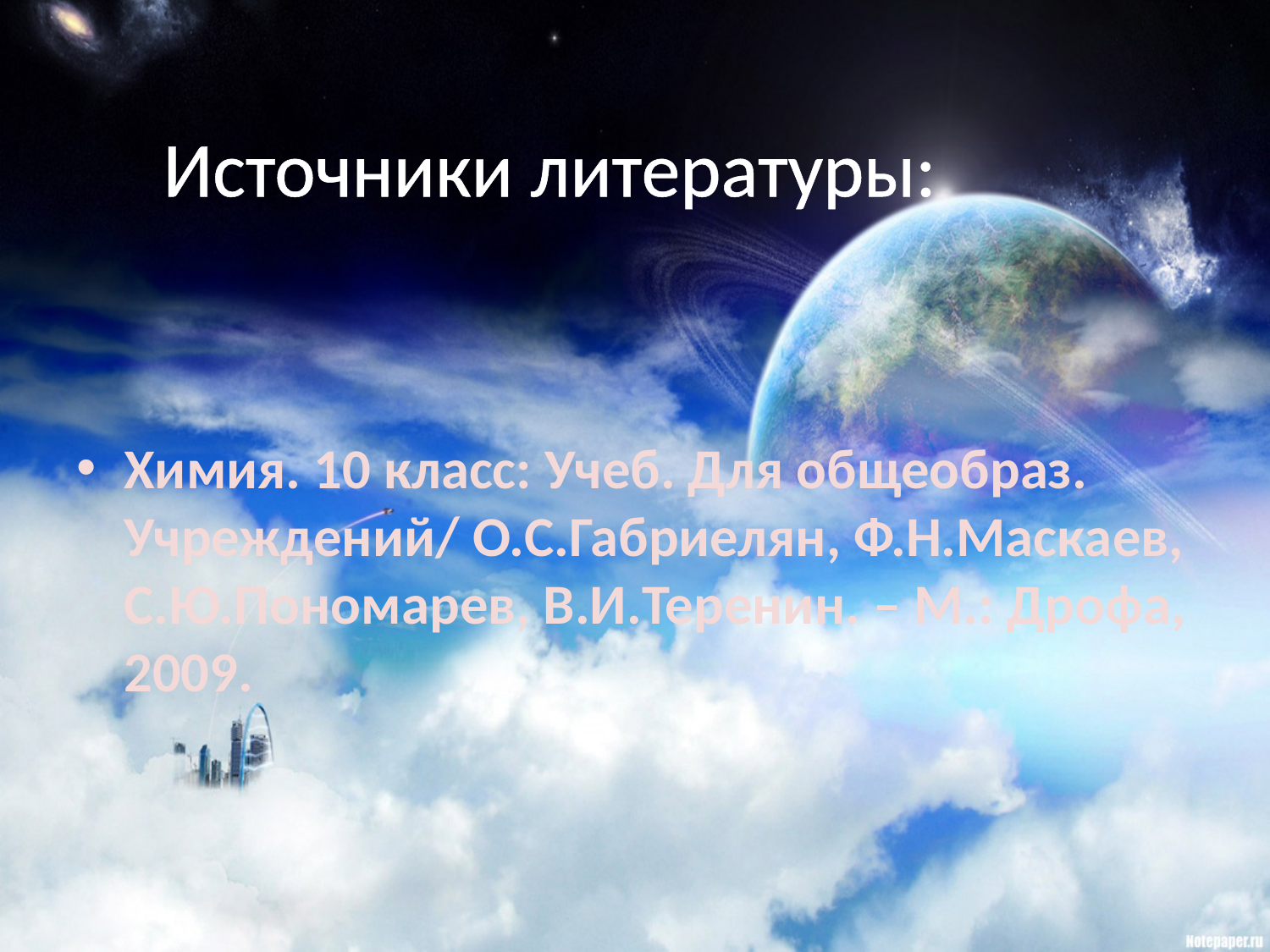

# Источники литературы:
Химия. 10 класс: Учеб. Для общеобраз. Учреждений/ О.С.Габриелян, Ф.Н.Маскаев, С.Ю.Пономарев, В.И.Теренин. – М.: Дрофа, 2009.